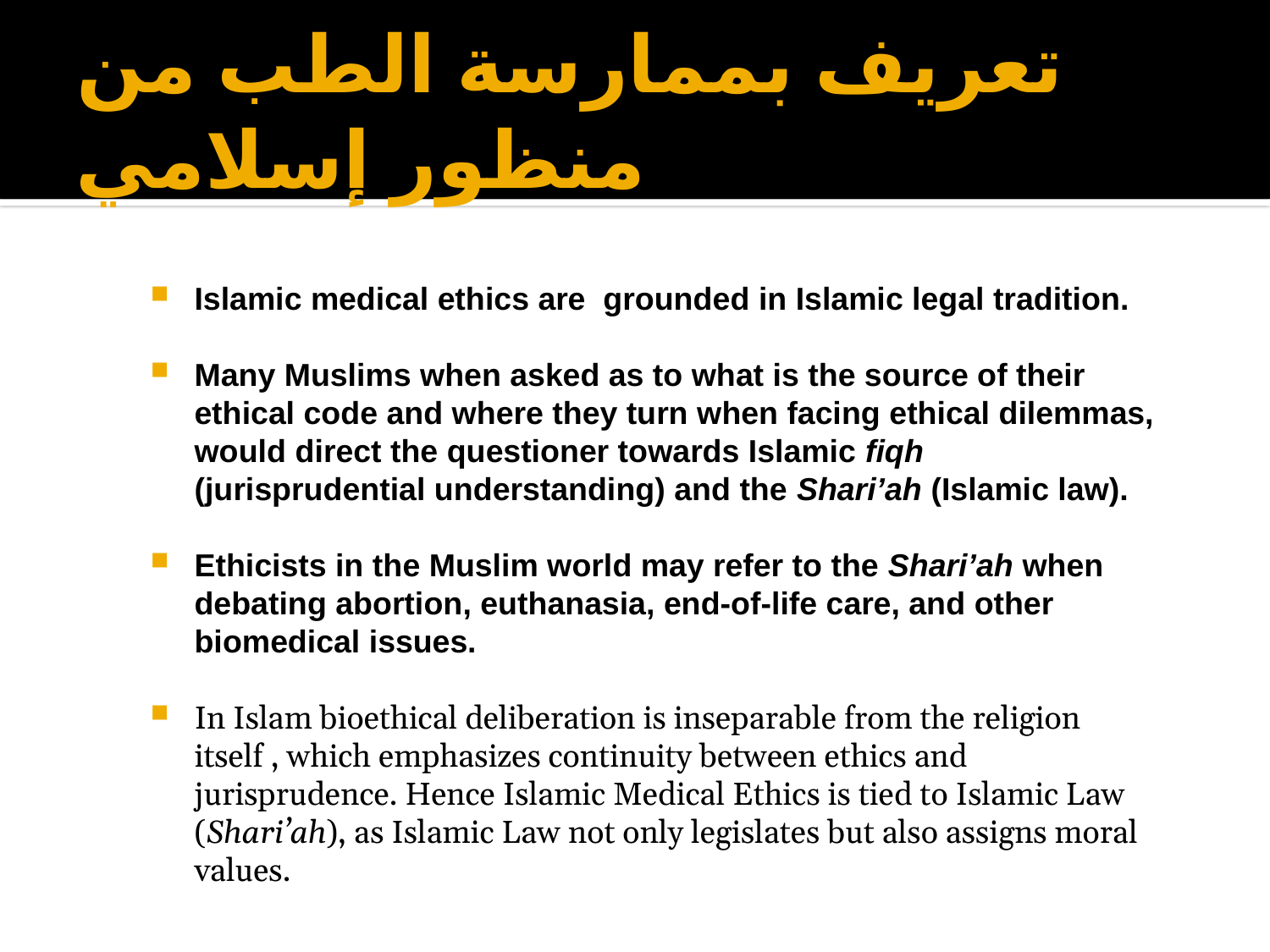

# تعريف بممارسة الطب من منظور إسلامي
Islamic medical ethics are  grounded in Islamic legal tradition.

Many Muslims when asked as to what is the source of their ethical code and where they turn when facing ethical dilemmas, would direct the questioner towards Islamic fiqh  (jurisprudential understanding) and the Shari’ah (Islamic law).

Ethicists in the Muslim world may refer to the Shari’ah when debating abortion, euthanasia, end-of-life care, and other biomedical issues.

In Islam bioethical deliberation is inseparable from the religion itself , which emphasizes continuity between ethics and jurisprudence. Hence Islamic Medical Ethics is tied to Islamic Law (Shari’ah), as Islamic Law not only legislates but also assigns moral values.